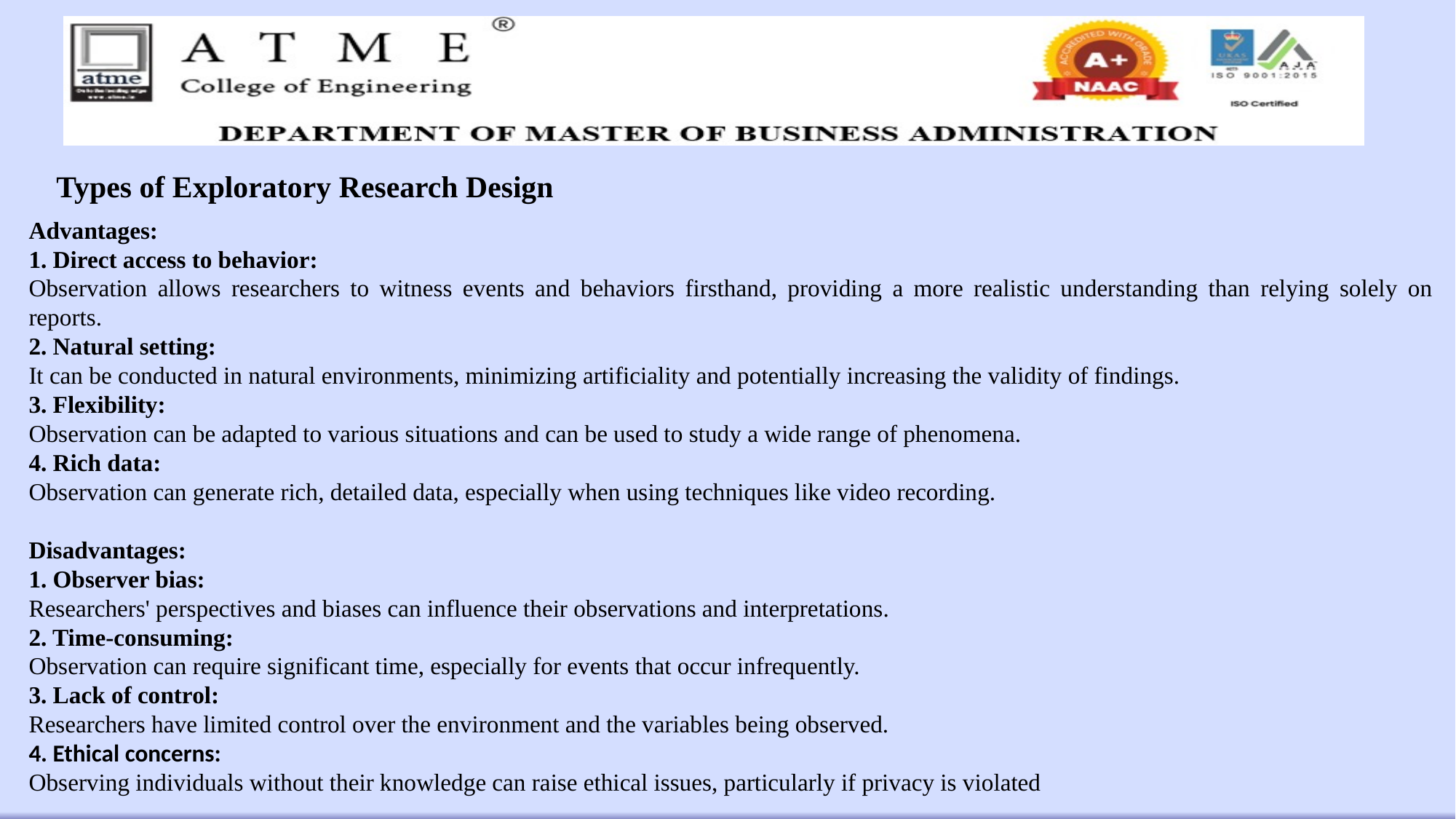

# Types of Exploratory Research Design
Advantages:
1. Direct access to behavior:
Observation allows researchers to witness events and behaviors firsthand, providing a more realistic understanding than relying solely on reports.
2. Natural setting:
It can be conducted in natural environments, minimizing artificiality and potentially increasing the validity of findings.
3. Flexibility:
Observation can be adapted to various situations and can be used to study a wide range of phenomena.
4. Rich data:
Observation can generate rich, detailed data, especially when using techniques like video recording.

Disadvantages:
1. Observer bias:
Researchers' perspectives and biases can influence their observations and interpretations.
2. Time-consuming:
Observation can require significant time, especially for events that occur infrequently.
3. Lack of control:
Researchers have limited control over the environment and the variables being observed.
4. Ethical concerns:
Observing individuals without their knowledge can raise ethical issues, particularly if privacy is violated